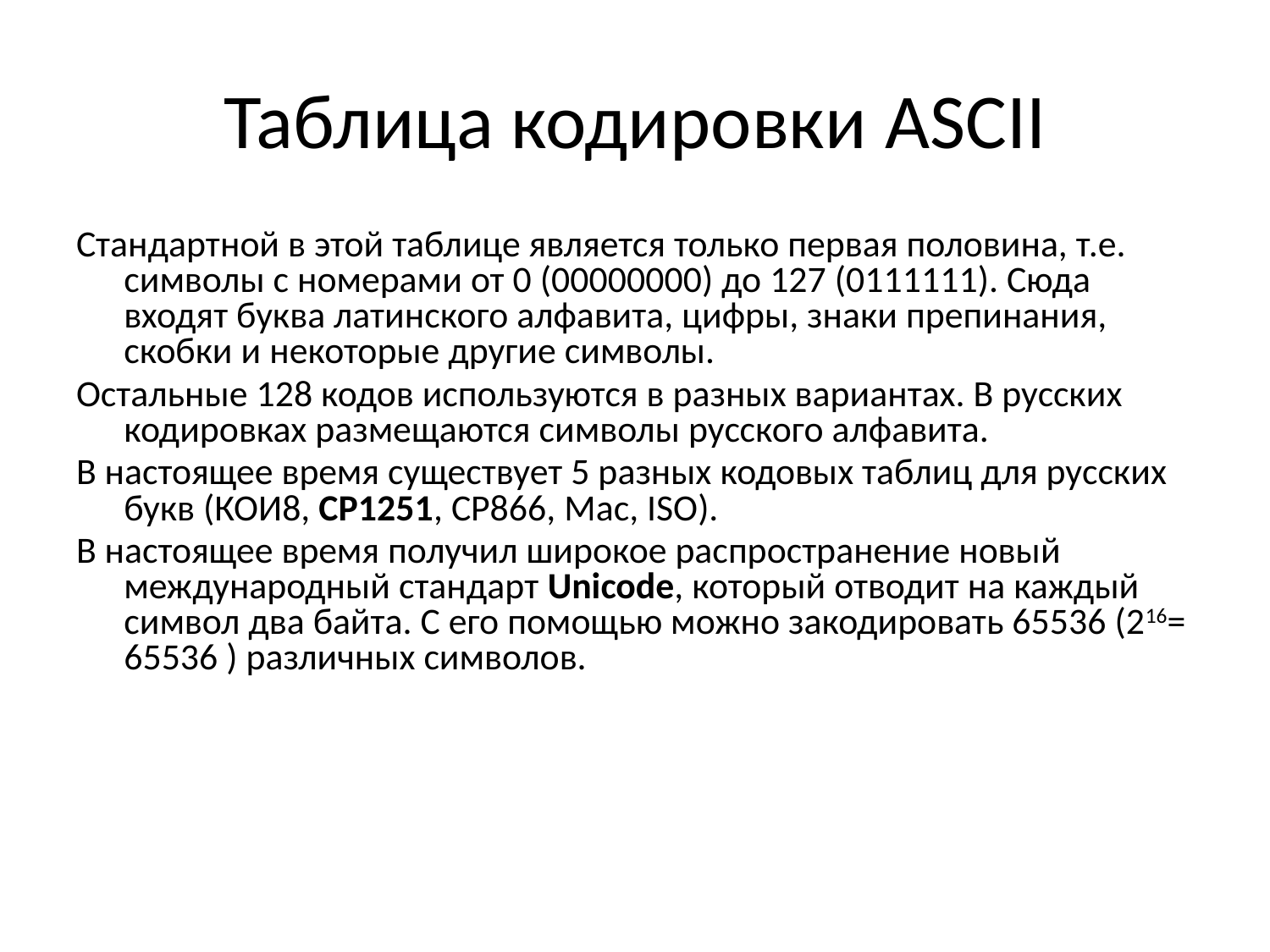

# Таблица кодировки ASCII
Стандартной в этой таблице является только первая половина, т.е. символы с номерами от 0 (00000000) до 127 (0111111). Сюда входят буква латинского алфавита, цифры, знаки препинания, скобки и некоторые другие символы.
Остальные 128 кодов используются в разных вариантах. В русских кодировках размещаются символы русского алфавита.
В настоящее время существует 5 разных кодовых таблиц для русских букв (КОИ8, СР1251, СР866, Mac, ISO).
В настоящее время получил широкое распространение новый международный стандарт Unicode, который отводит на каждый символ два байта. С его помощью можно закодировать 65536 (216= 65536 ) различных символов.